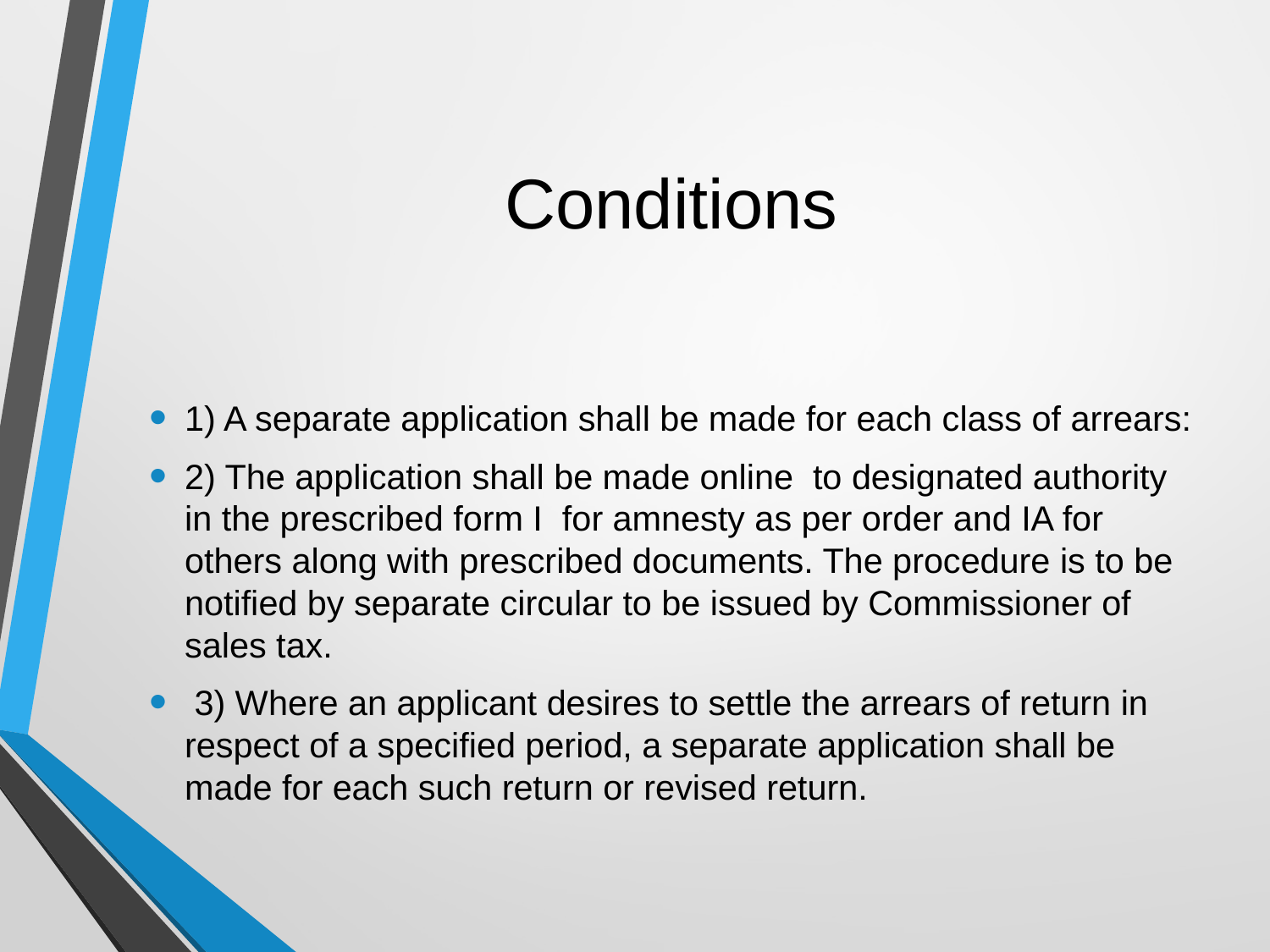

# Conditions
1) A separate application shall be made for each class of arrears:
2) The application shall be made online  to designated authority in the prescribed form I  for amnesty as per order and IA for others along with prescribed documents. The procedure is to be notified by separate circular to be issued by Commissioner of sales tax.
 3) Where an applicant desires to settle the arrears of return in respect of a specified period, a separate application shall be made for each such return or revised return.